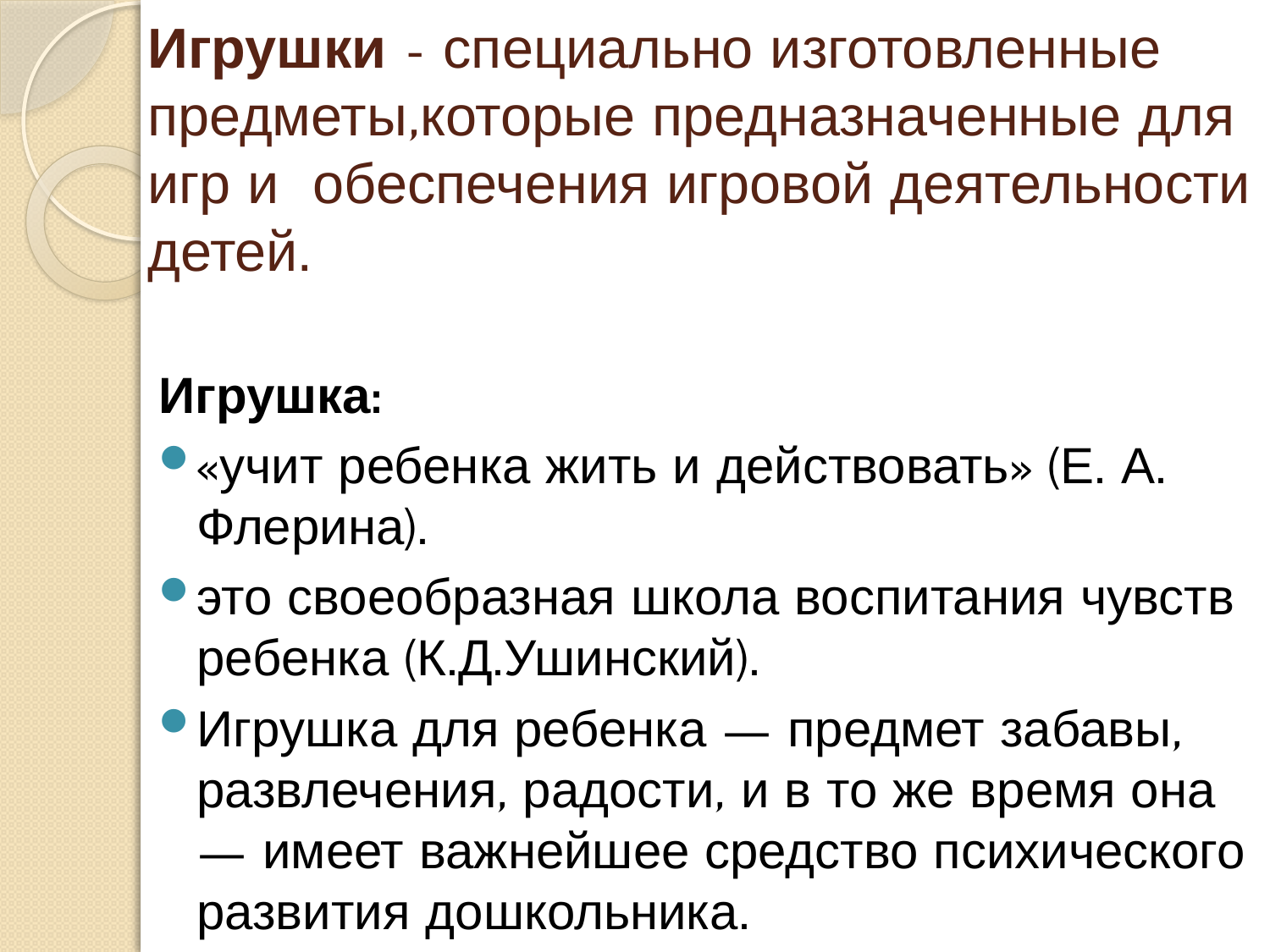

# Игрушки - специально изготовленные предметы,которые предназначенные для игр и  обеспечения игровой деятельности детей.

Игрушка:
«учит ребенка жить и действовать» (Е. А. Флерина).
это своеобразная школа воспитания чувств ребенка (К.Д.Ушинский).
Игрушка для ребенка — предмет забавы, развлечения, радости, и в то же время она — имеет важнейшее средство психического развития дошкольника.